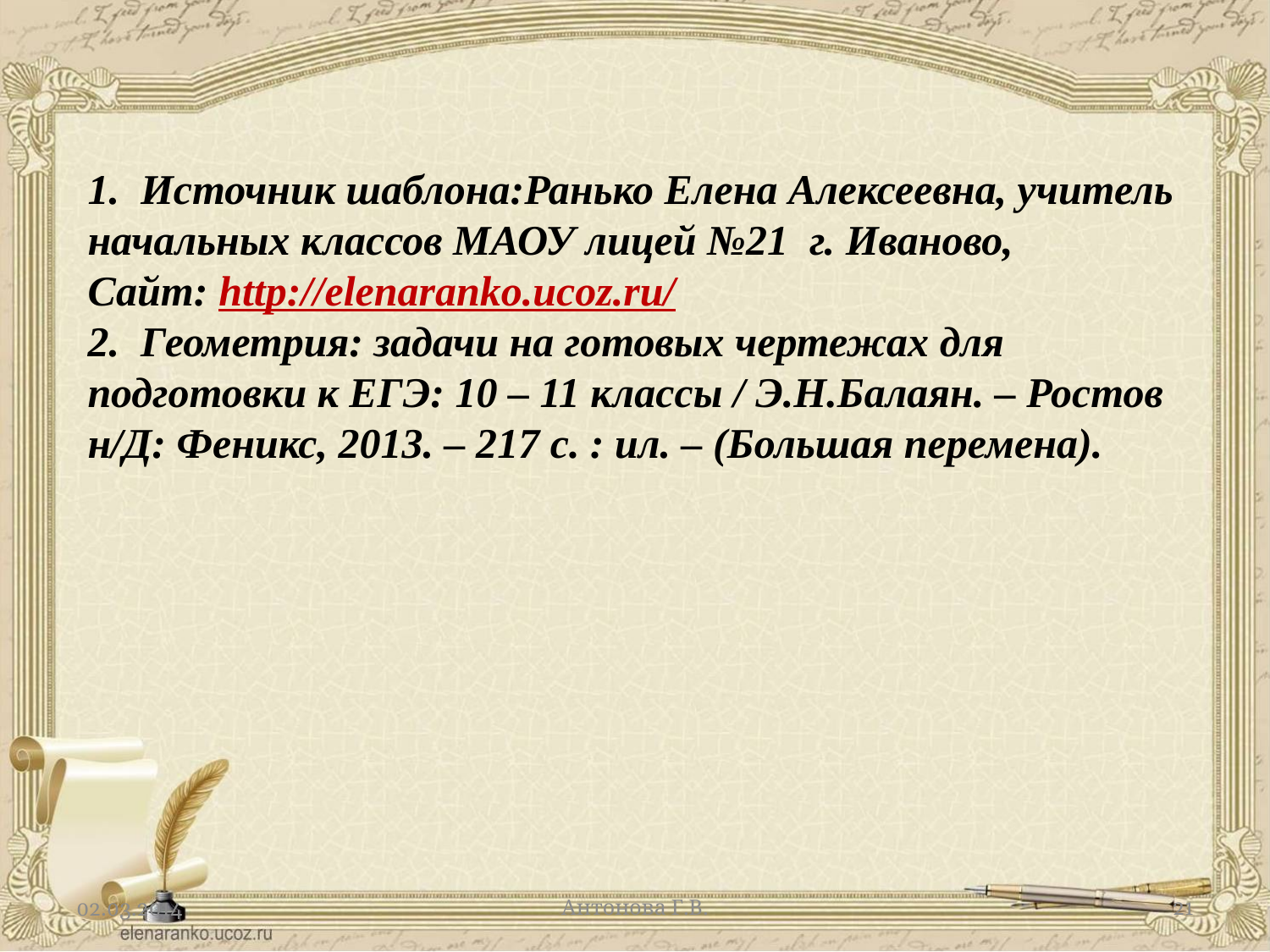

1.  Источник шаблона:Ранько Елена Алексеевна, учитель начальных классов МАОУ лицей №21  г. Иваново,
Сайт: http://elenaranko.ucoz.ru/
2.  Геометрия: задачи на готовых чертежах для подготовки к ЕГЭ: 10 – 11 классы / Э.Н.Балаян. – Ростов н/Д: Феникс, 2013. – 217 с. : ил. – (Большая перемена).

02.03.2014
Антонова Г.В.
21